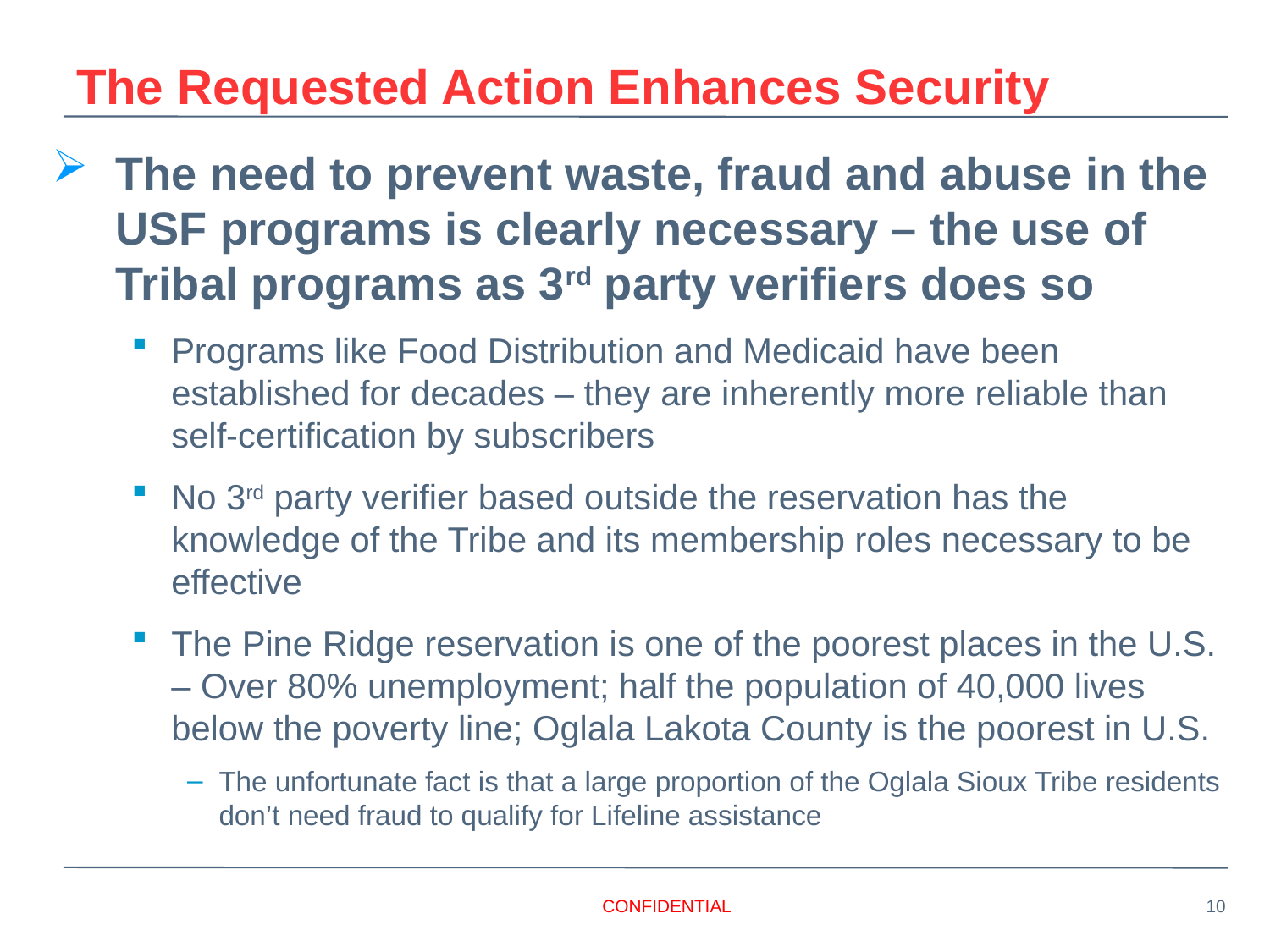

# The Requested Action Enhances Security
The need to prevent waste, fraud and abuse in the USF programs is clearly necessary – the use of Tribal programs as 3rd party verifiers does so
Programs like Food Distribution and Medicaid have been established for decades – they are inherently more reliable than self-certification by subscribers
No 3rd party verifier based outside the reservation has the knowledge of the Tribe and its membership roles necessary to be effective
The Pine Ridge reservation is one of the poorest places in the U.S. – Over 80% unemployment; half the population of 40,000 lives below the poverty line; Oglala Lakota County is the poorest in U.S.
The unfortunate fact is that a large proportion of the Oglala Sioux Tribe residents don’t need fraud to qualify for Lifeline assistance
10